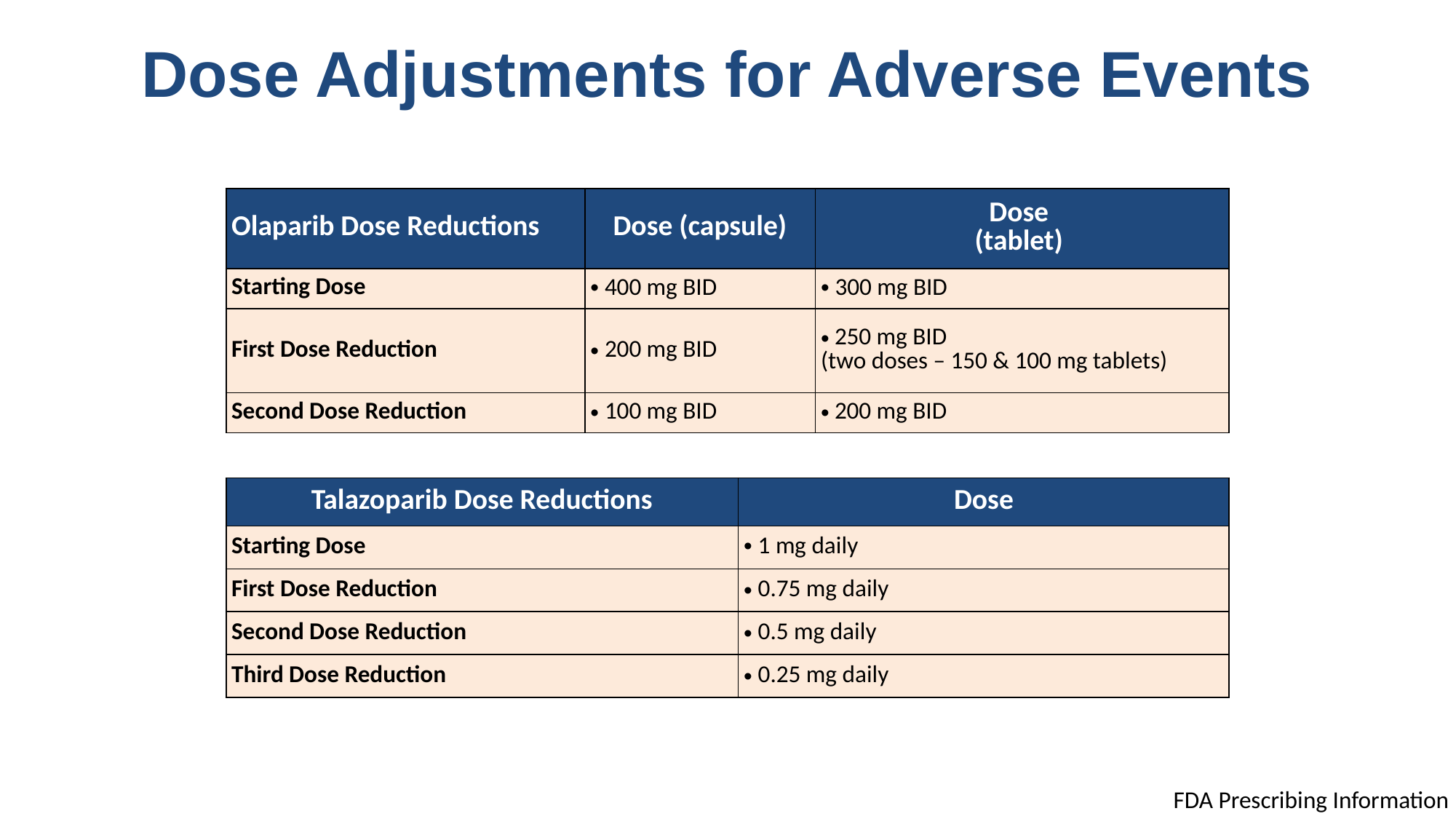

# Dose Adjustments for Adverse Events
| Olaparib Dose Reductions | Dose (capsule) | Dose (tablet) |
| --- | --- | --- |
| Starting Dose | 400 mg BID | 300 mg BID |
| First Dose Reduction | 200 mg BID | 250 mg BID (two doses – 150 & 100 mg tablets) |
| Second Dose Reduction | 100 mg BID | 200 mg BID |
| Talazoparib Dose Reductions | Dose |
| --- | --- |
| Starting Dose | 1 mg daily |
| First Dose Reduction | 0.75 mg daily |
| Second Dose Reduction | 0.5 mg daily |
| Third Dose Reduction | 0.25 mg daily |
FDA Prescribing Information